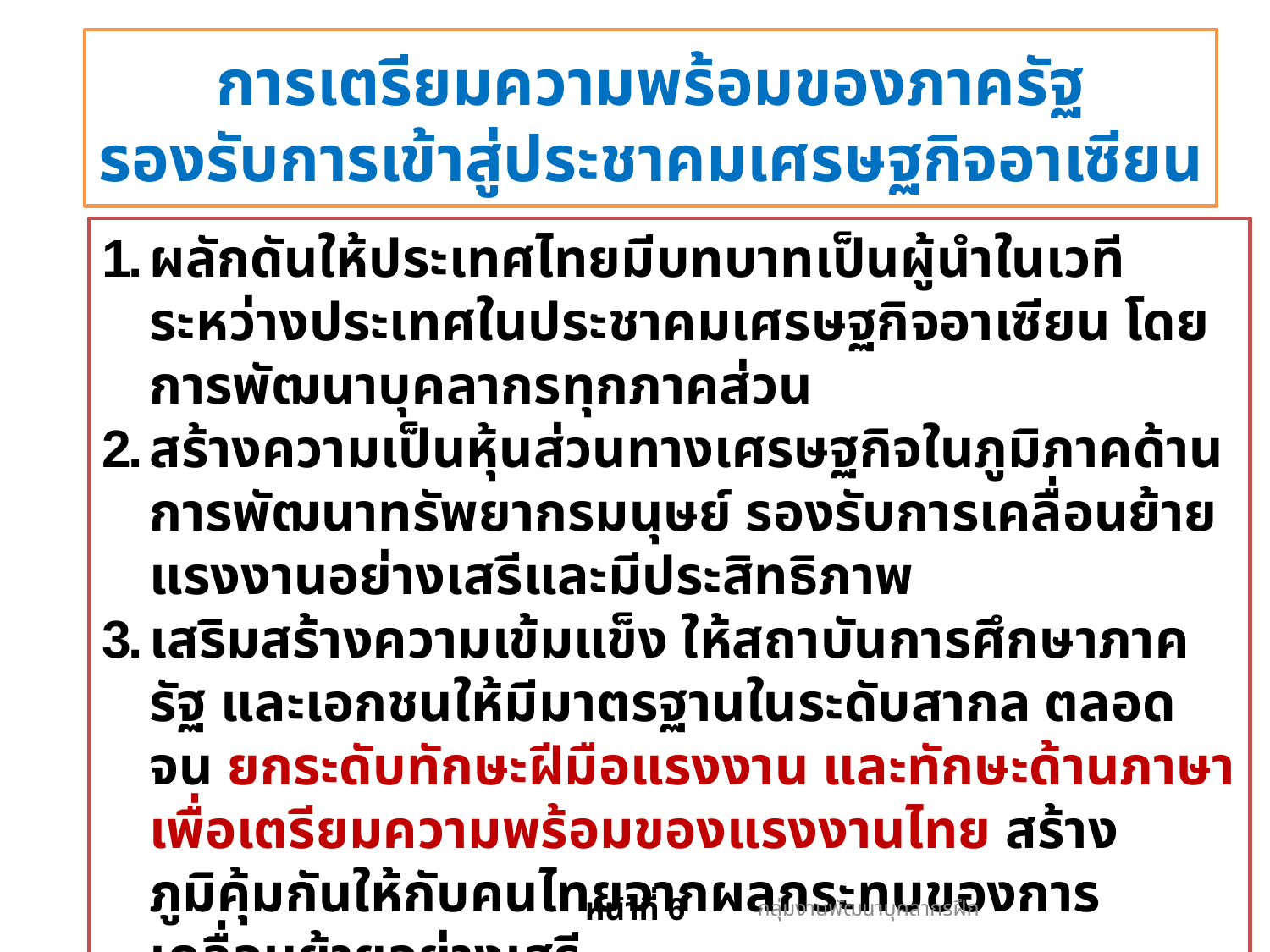

# การเตรียมความพร้อมของภาครัฐ รองรับการเข้าสู่ประชาคมเศรษฐกิจอาเซียน
ผลักดันให้ประเทศไทยมีบทบาทเป็นผู้นำในเวทีระหว่างประเทศในประชาคมเศรษฐกิจอาเซียน โดยการพัฒนาบุคลากรทุกภาคส่วน
สร้างความเป็นหุ้นส่วนทางเศรษฐกิจในภูมิภาคด้านการพัฒนาทรัพยากรมนุษย์ รองรับการเคลื่อนย้าย แรงงานอย่างเสรีและมีประสิทธิภาพ
เสริมสร้างความเข้มแข็ง ให้สถาบันการศึกษาภาครัฐ และเอกชนให้มีมาตรฐานในระดับสากล ตลอดจน ยกระดับทักษะฝีมือแรงงาน และทักษะด้านภาษา เพื่อเตรียมความพร้อมของแรงงานไทย สร้างภูมิคุ้มกันให้กับคนไทยจากผลกระทบของการเคลื่อนย้ายอย่างเสรี
หน้าที่ 6
กลุ่มงานพัฒนาบุคลากรฝึก
6